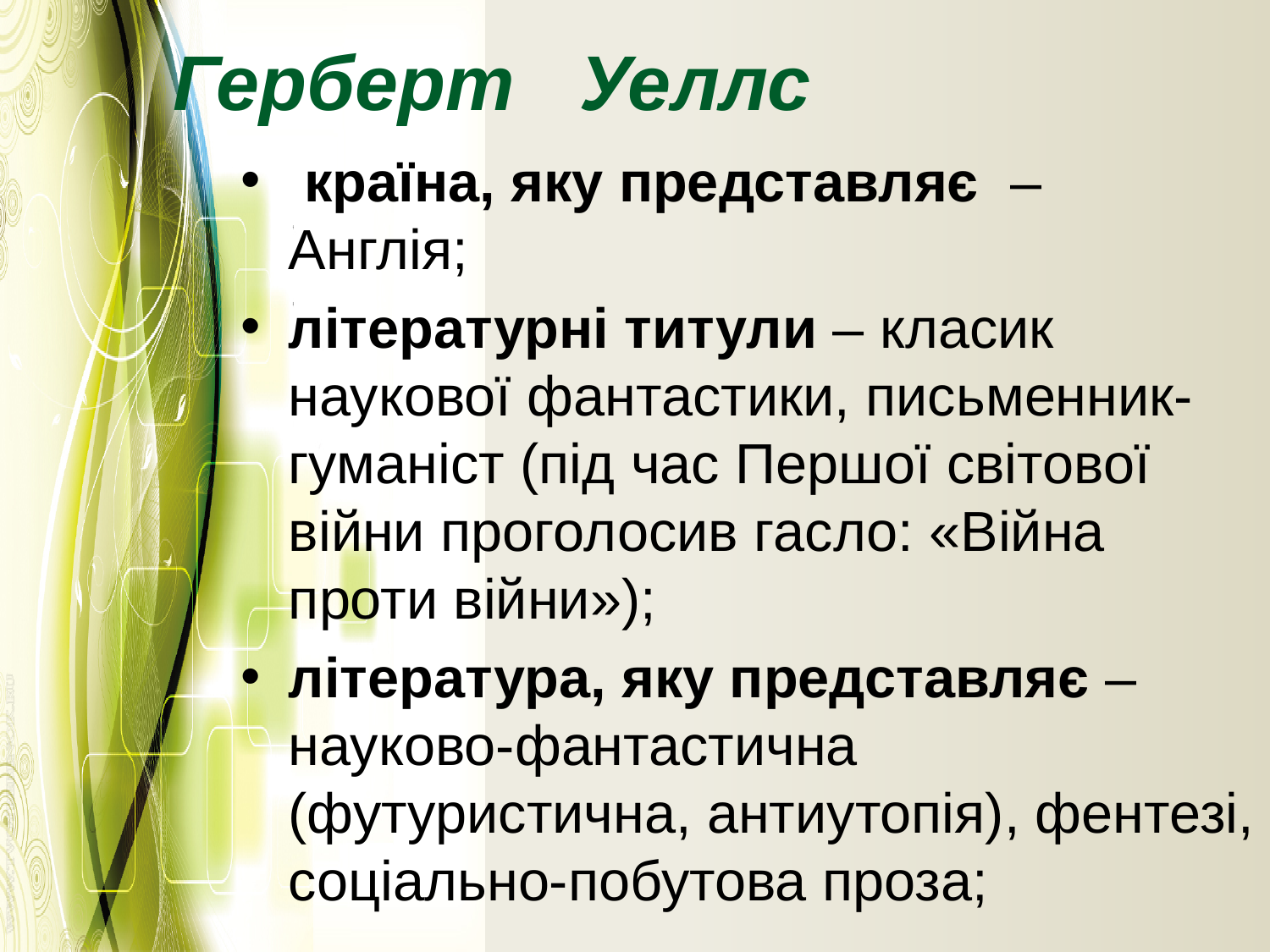

# Герберт   Уеллс
 країна, яку представляє  –    Англія;
літературні титули – класик наукової фантастики, письменник-гуманіст (під час Першої світової війни проголосив гасло: «Війна проти війни»);
література, яку представляє – науково-фантастична (футуристична, антиутопія), фентезі, соціально-побутова проза;